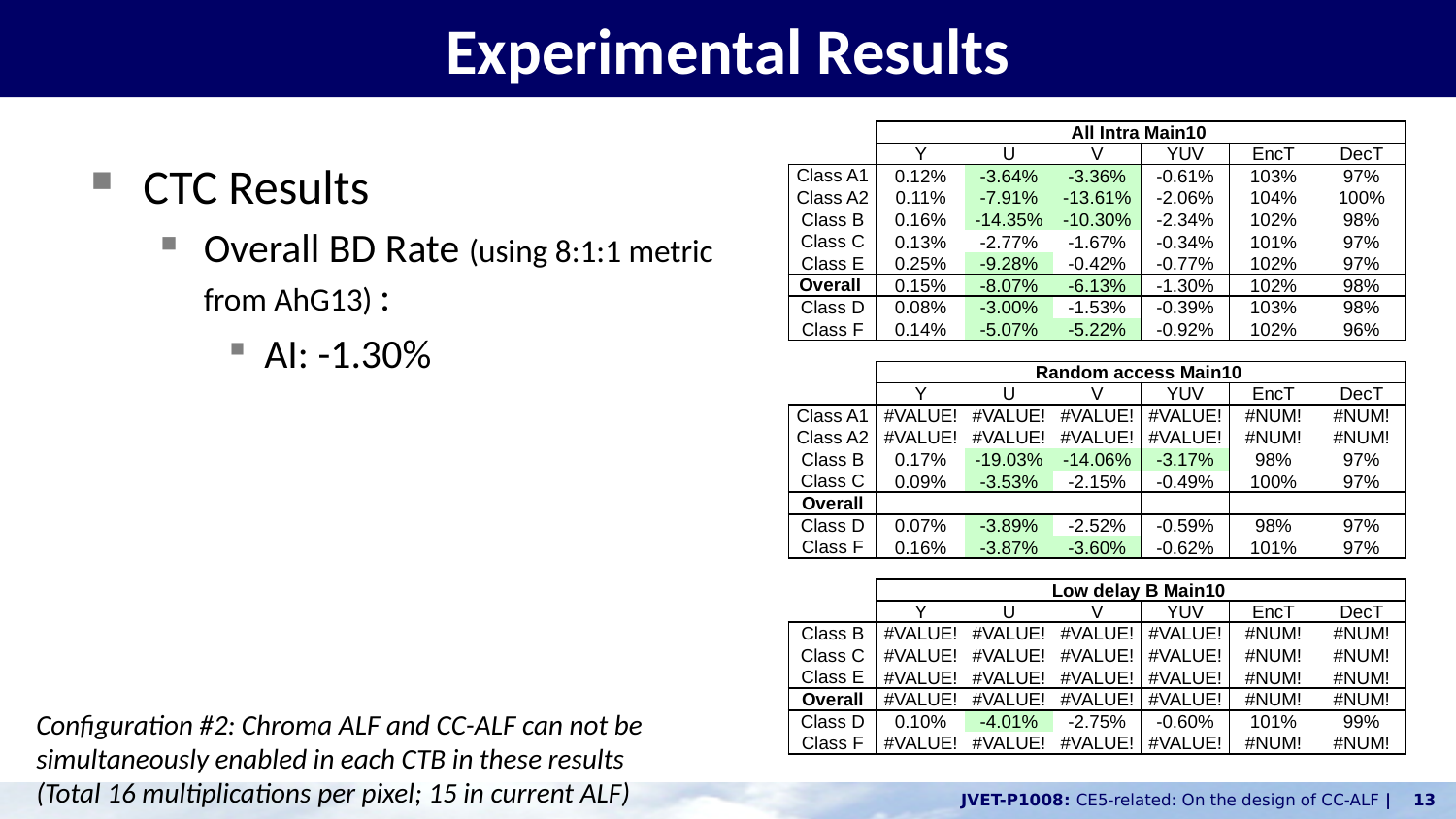

# Experimental Results
|  | All Intra Main10 |  |  |  |  |  |
| --- | --- | --- | --- | --- | --- | --- |
|  | Y | U | V | YUV | EncT | DecT |
| Class A1 | 0.12% | -3.64% | -3.36% | -0.61% | 103% | 97% |
| Class A2 | 0.11% | -7.91% | -13.61% | -2.06% | 104% | 100% |
| Class B | 0.16% | -14.35% | -10.30% | -2.34% | 102% | 98% |
| Class C | 0.13% | -2.77% | -1.67% | -0.34% | 101% | 97% |
| Class E | 0.25% | -9.28% | -0.42% | -0.77% | 102% | 97% |
| Overall | 0.15% | -8.07% | -6.13% | -1.30% | 102% | 98% |
| Class D | 0.08% | -3.00% | -1.53% | -0.39% | 103% | 98% |
| Class F | 0.14% | -5.07% | -5.22% | -0.92% | 102% | 96% |
|  |  |  |  |  |  |  |
|  | Random access Main10 |  |  |  |  |  |
|  | Y | U | V | YUV | EncT | DecT |
| Class A1 | #VALUE! | #VALUE! | #VALUE! | #VALUE! | #NUM! | #NUM! |
| Class A2 | #VALUE! | #VALUE! | #VALUE! | #VALUE! | #NUM! | #NUM! |
| Class B | 0.17% | -19.03% | -14.06% | -3.17% | 98% | 97% |
| Class C | 0.09% | -3.53% | -2.15% | -0.49% | 100% | 97% |
| Overall |  |  |  |  |  |  |
| Class D | 0.07% | -3.89% | -2.52% | -0.59% | 98% | 97% |
| Class F | 0.16% | -3.87% | -3.60% | -0.62% | 101% | 97% |
|  |  |  |  |  |  |  |
|  | Low delay B Main10 |  |  |  |  |  |
|  | Y | U | V | YUV | EncT | DecT |
| Class B | #VALUE! | #VALUE! | #VALUE! | #VALUE! | #NUM! | #NUM! |
| Class C | #VALUE! | #VALUE! | #VALUE! | #VALUE! | #NUM! | #NUM! |
| Class E | #VALUE! | #VALUE! | #VALUE! | #VALUE! | #NUM! | #NUM! |
| Overall | #VALUE! | #VALUE! | #VALUE! | #VALUE! | #NUM! | #NUM! |
| Class D | 0.10% | -4.01% | -2.75% | -0.60% | 101% | 99% |
| Class F | #VALUE! | #VALUE! | #VALUE! | #VALUE! | #NUM! | #NUM! |
CTC Results
Overall BD Rate (using 8:1:1 metric from AhG13) :
AI: -1.30%
Configuration #2: Chroma ALF and CC-ALF can not be simultaneously enabled in each CTB in these results
(Total 16 multiplications per pixel; 15 in current ALF)